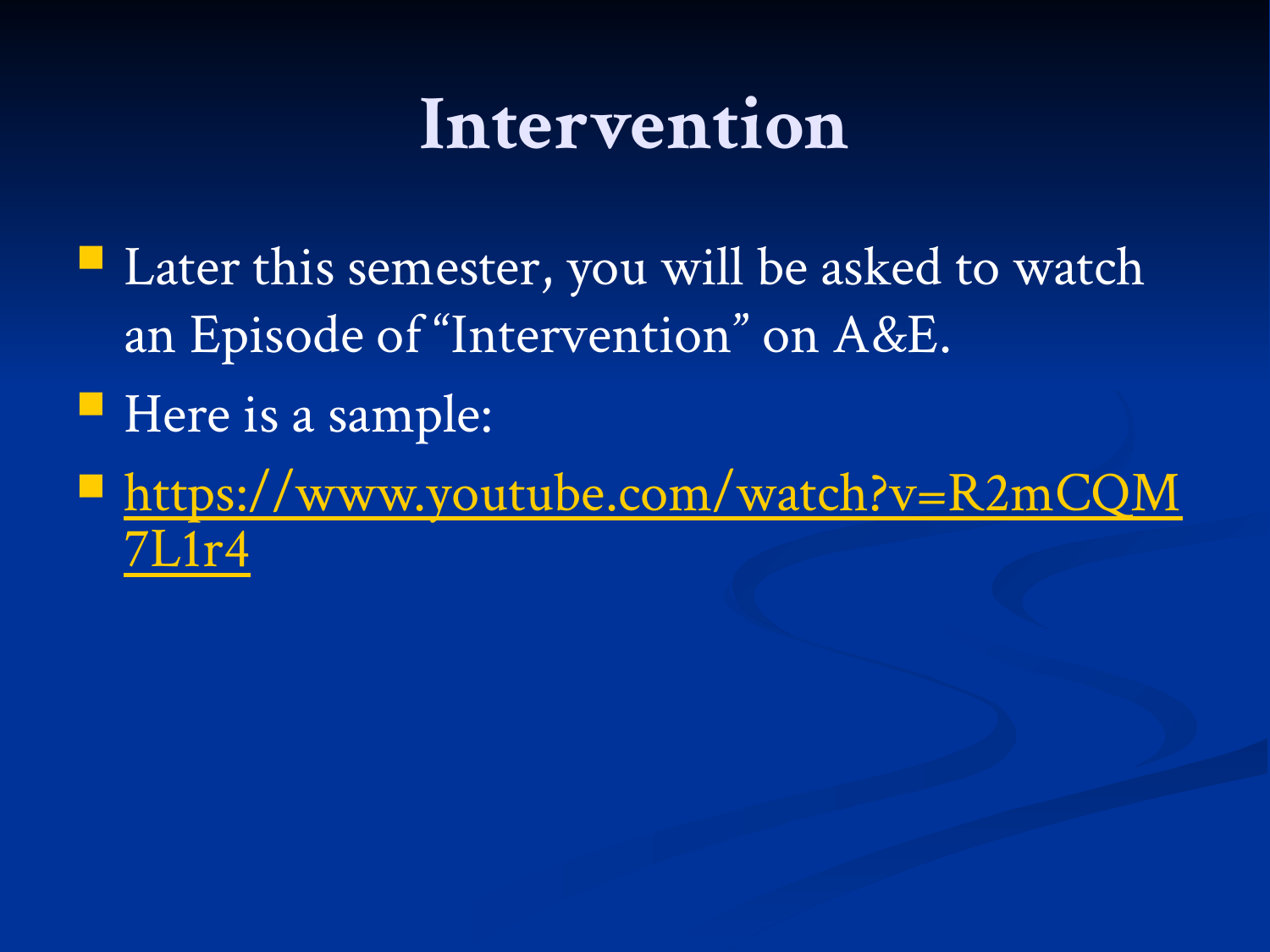

# Intervention
Later this semester, you will be asked to watch an Episode of “Intervention” on A&E.
Here is a sample:
https://www.youtube.com/watch?v=R2mCQM7L1r4